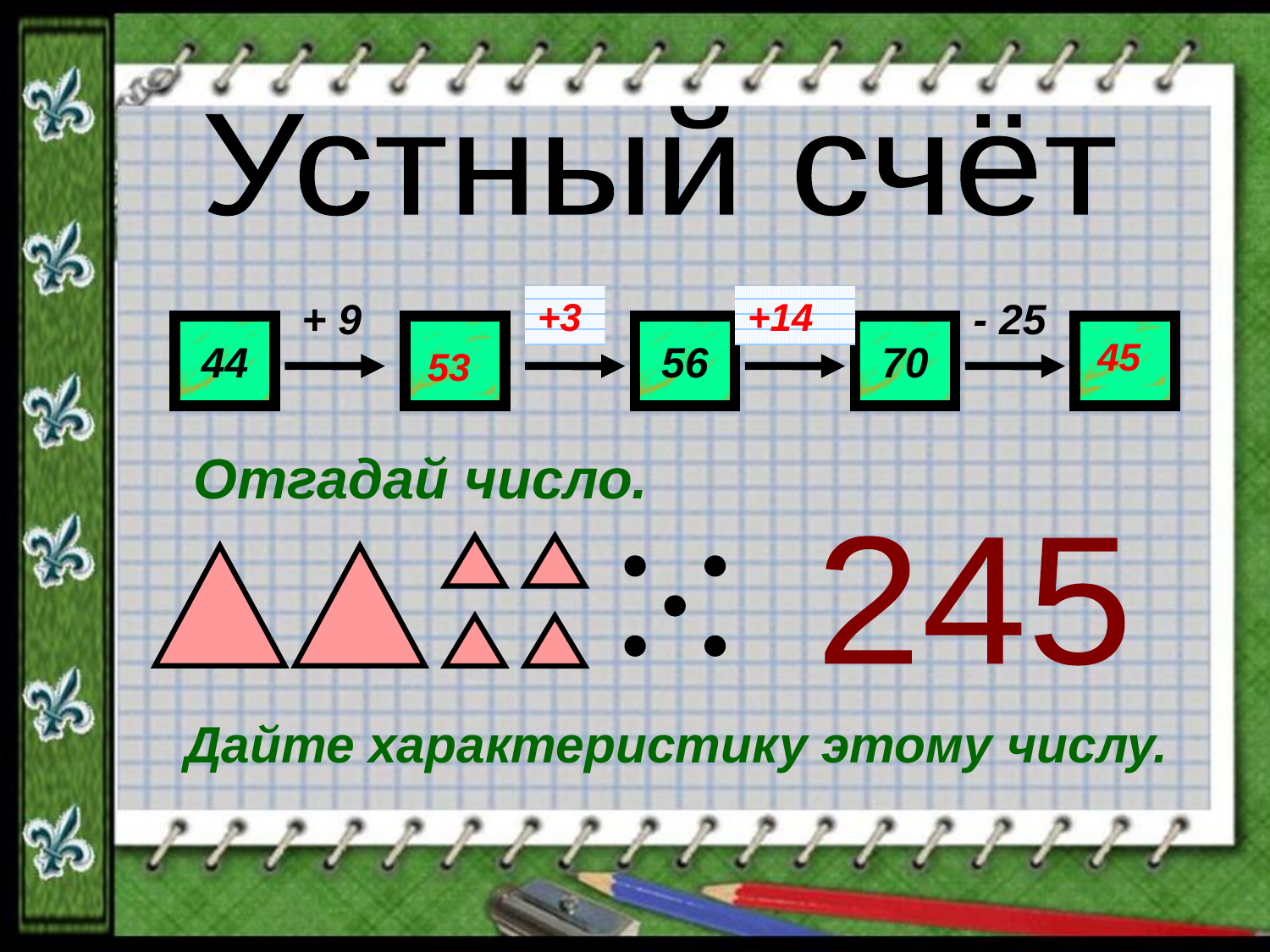

Устный счёт
+ 9
+3
?
+14
?
- 25
44
?
56
70
?
45
53

Отгадай число.

245
Дайте характеристику этому числу.